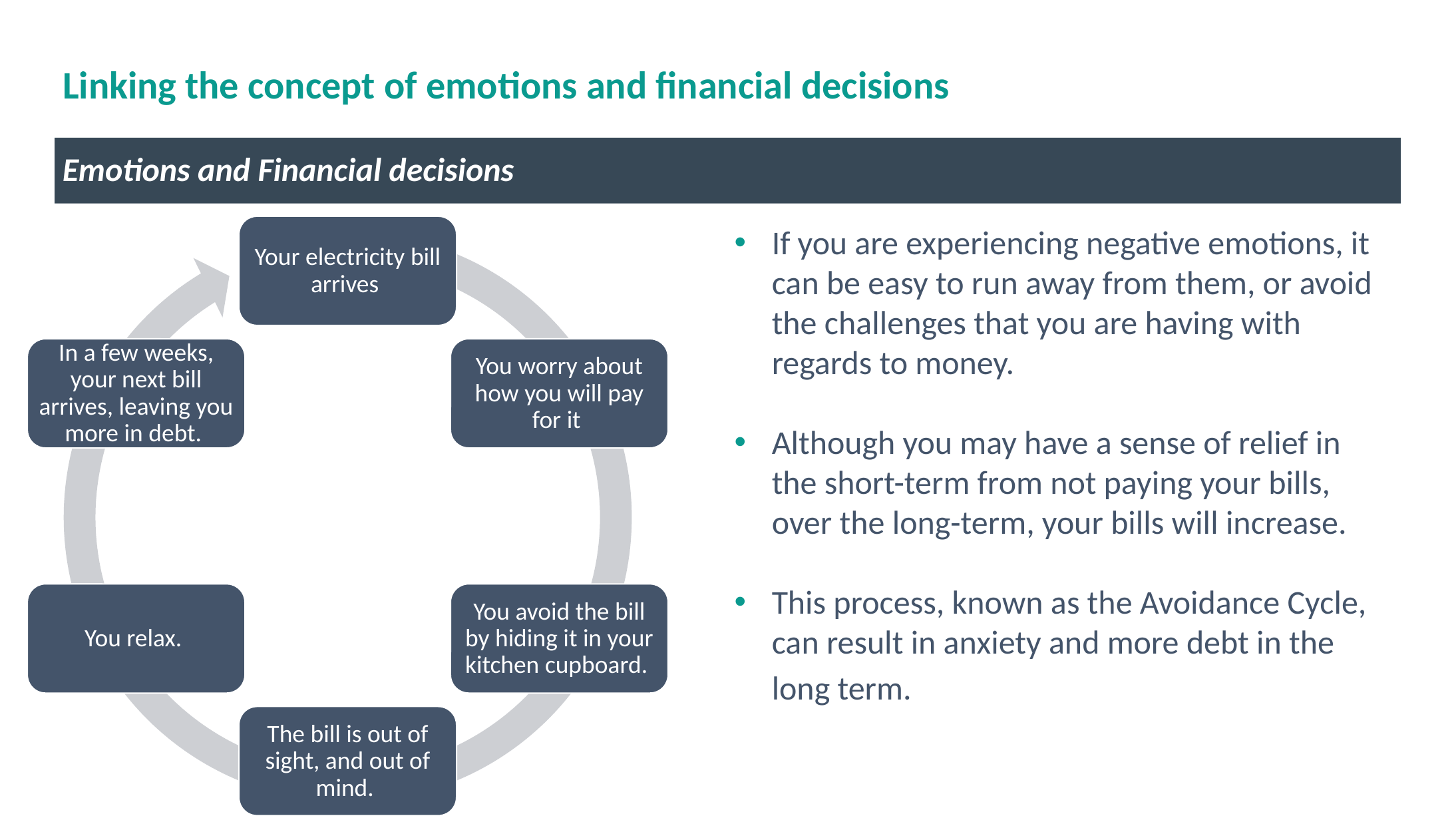

# Linking the concept of emotions and financial decisions
Emotions and Financial decisions

Your electricity bill arrives

In a few weeks, your next bill arrives, leaving you more in debt.
You worry about how you will pay for it

You relax.
You avoid the bill by hiding it in your kitchen cupboard.

The bill is out of sight, and out of mind.
If you are experiencing negative emotions, it can be easy to run away from them, or avoid the challenges that you are having with regards to money.

Although you may have a sense of relief in the short-term from not paying your bills, over the long-term, your bills will increase.

This process, known as the Avoidance Cycle, can result in anxiety and more debt in the long term. can be easy to run away from them, or avoid the challenges that you are having with regards to money.
Although you may have a sense of relief in the short-term from not paying your bills, over the long-term, your bills will increase.
This process, known as the Avoidance Cycle, can result in anxiety and more debt in the long term.